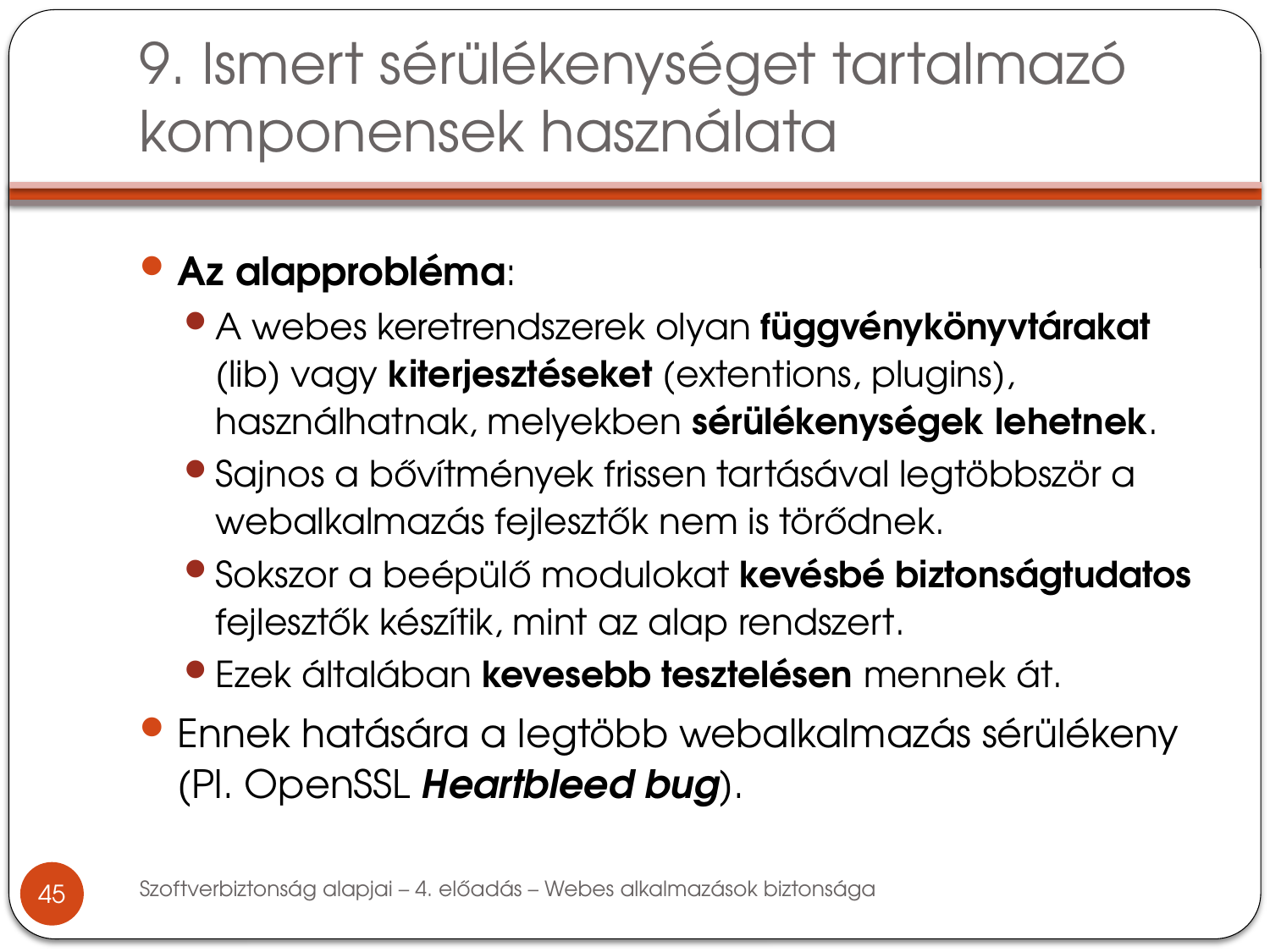

# 9. Ismert sérülékenységet tartalmazó komponensek használata
Az alapprobléma:
A webes keretrendszerek olyan függvénykönyvtárakat (lib) vagy kiterjesztéseket (extentions, plugins), használhatnak, melyekben sérülékenységek lehetnek.
Sajnos a bővítmények frissen tartásával legtöbbször a webalkalmazás fejlesztők nem is törődnek.
Sokszor a beépülő modulokat kevésbé biztonságtudatos fejlesztők készítik, mint az alap rendszert.
Ezek általában kevesebb tesztelésen mennek át.
Ennek hatására a legtöbb webalkalmazás sérülékeny (Pl. OpenSSL Heartbleed bug).
Szoftverbiztonság alapjai – 4. előadás – Webes alkalmazások biztonsága
45